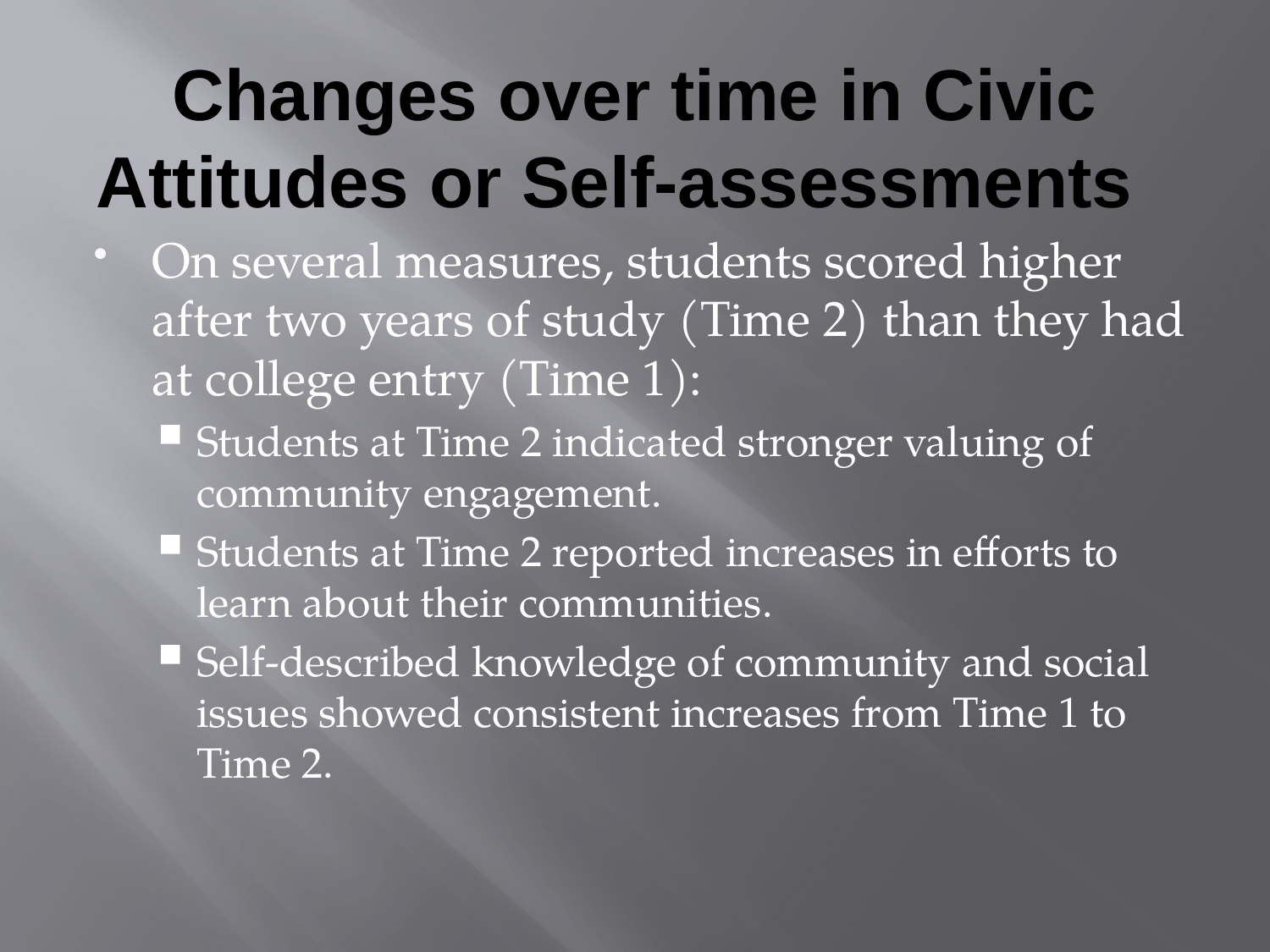

# Changes over time in Civic Attitudes or Self-assessments
On several measures, students scored higher after two years of study (Time 2) than they had at college entry (Time 1):
Students at Time 2 indicated stronger valuing of community engagement.
Students at Time 2 reported increases in efforts to learn about their communities.
Self-described knowledge of community and social issues showed consistent increases from Time 1 to Time 2.